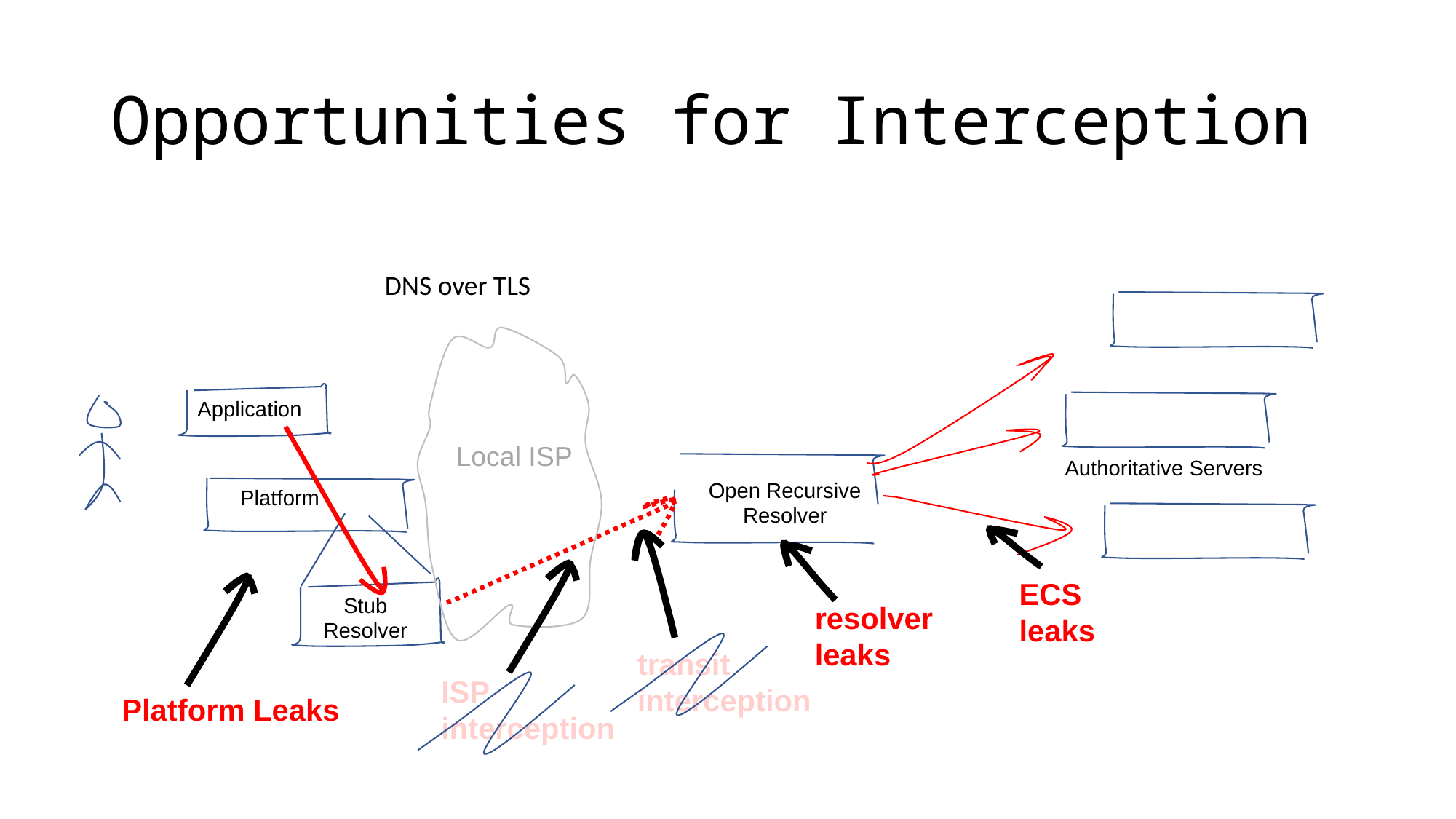

# Opportunities for Interception
DNS over TLS

Application

Local ISP

Authoritative Servers

Open Recursive
Resolver

Platform

ECS
leaks

Stub Resolver
resolver
leaks

transit
interception
ISP
interception

Platform Leaks